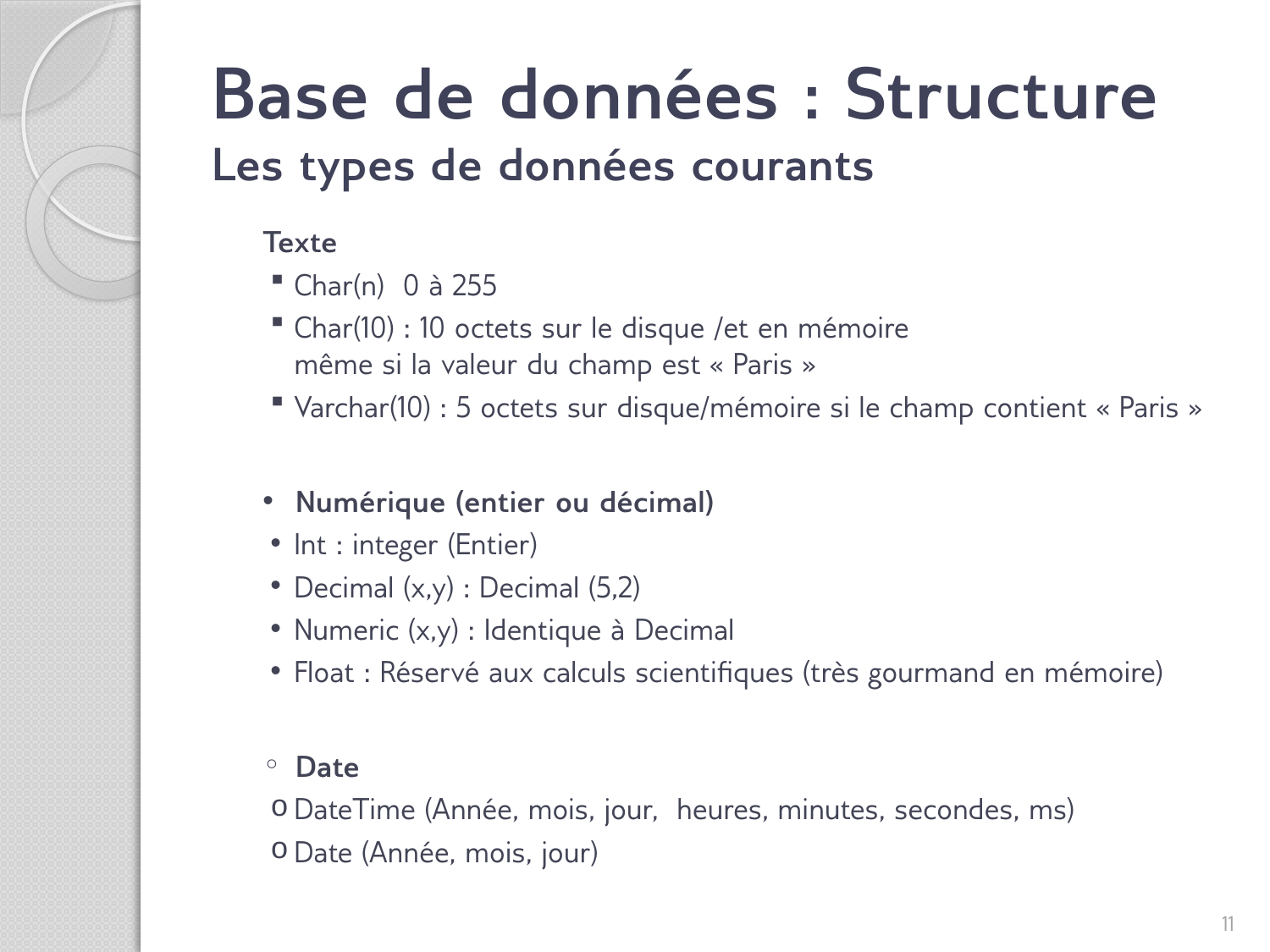

# Base de données : Structure Les types de données courants
Texte
Char(n)  0 à 255
Char(10) : 10 octets sur le disque /et en mémoire
même si la valeur du champ est « Paris »
Varchar(10) : 5 octets sur disque/mémoire si le champ contient « Paris »

Numérique (entier ou décimal)
Int : integer (Entier)
Decimal (x,y) : Decimal (5,2)
Numeric (x,y) : Identique à Decimal
Float : Réservé aux calculs scientifiques (très gourmand en mémoire)

Date
DateTime (Année, mois, jour,  heures, minutes, secondes, ms)
Date (Année, mois, jour)
11